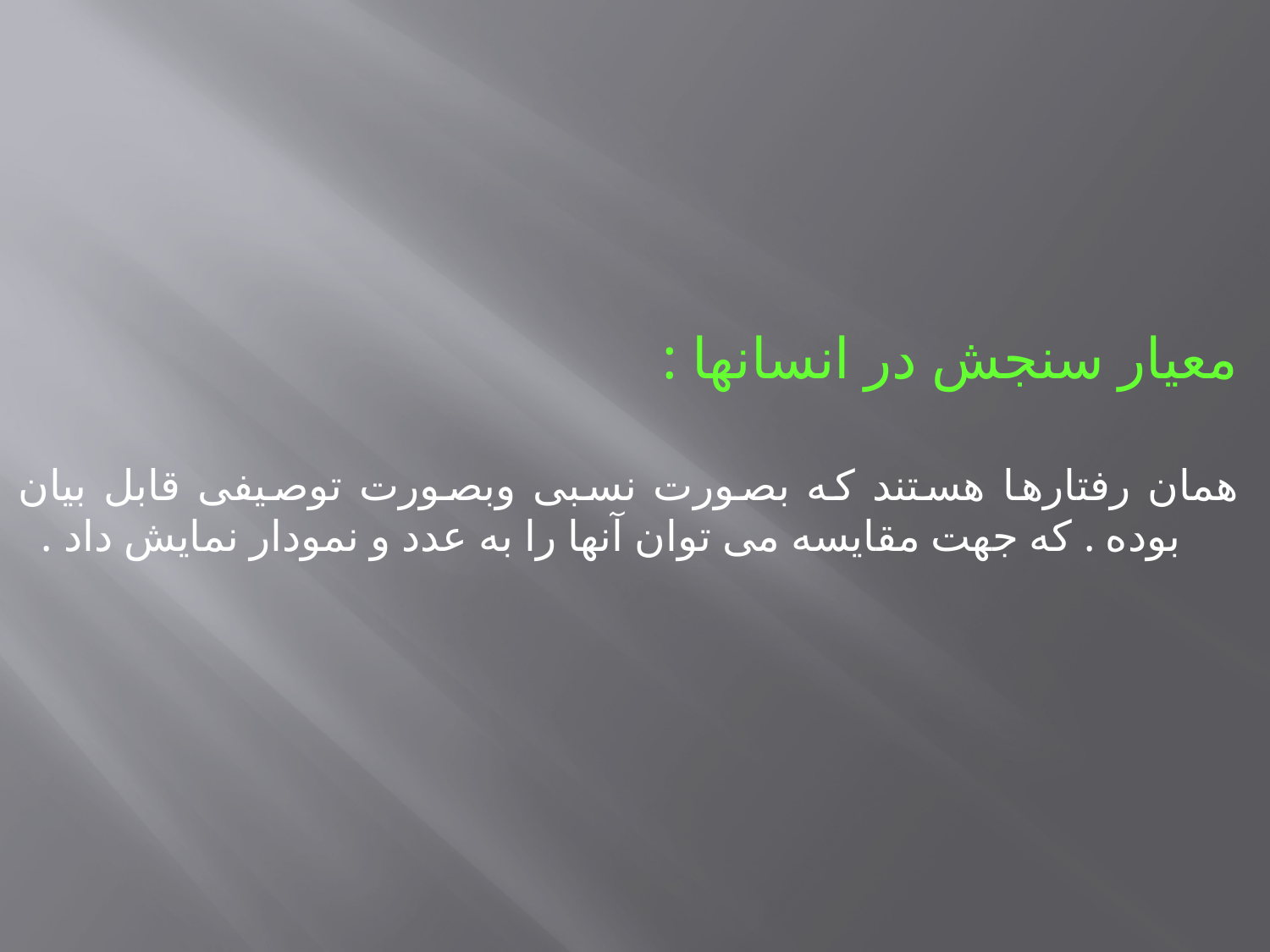

معیار سنجش در انسانها :

همان رفتارها هستند که بصورت نسبی وبصورت توصیفی قابل بیان بوده . که جهت مقایسه می توان آنها را به عدد و نمودار نمایش داد .